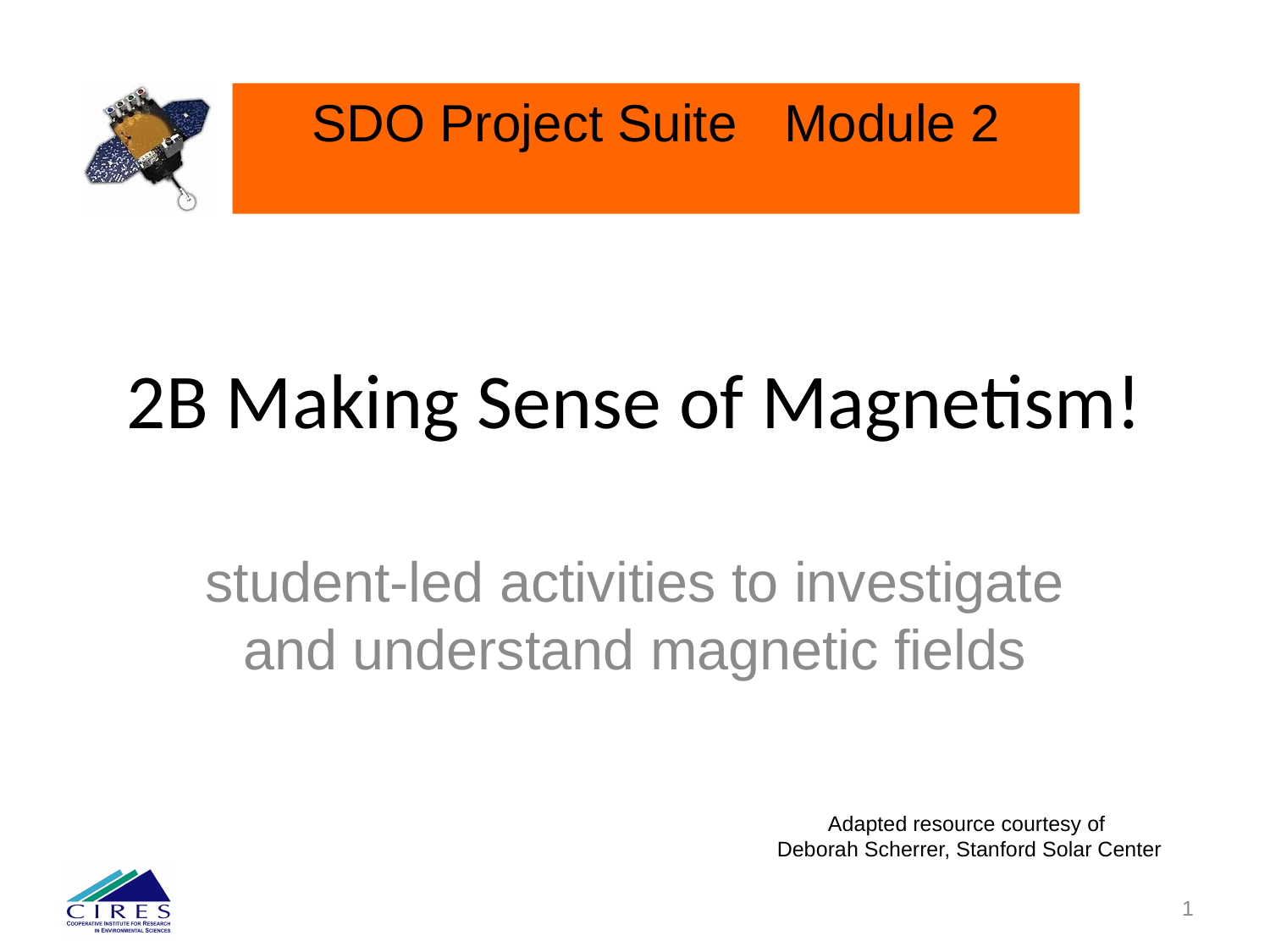

# 2B Making Sense of Magnetism!
student-led activities to investigate and understand magnetic fields

Adapted resource courtesy of
Deborah Scherrer, Stanford Solar Center
1